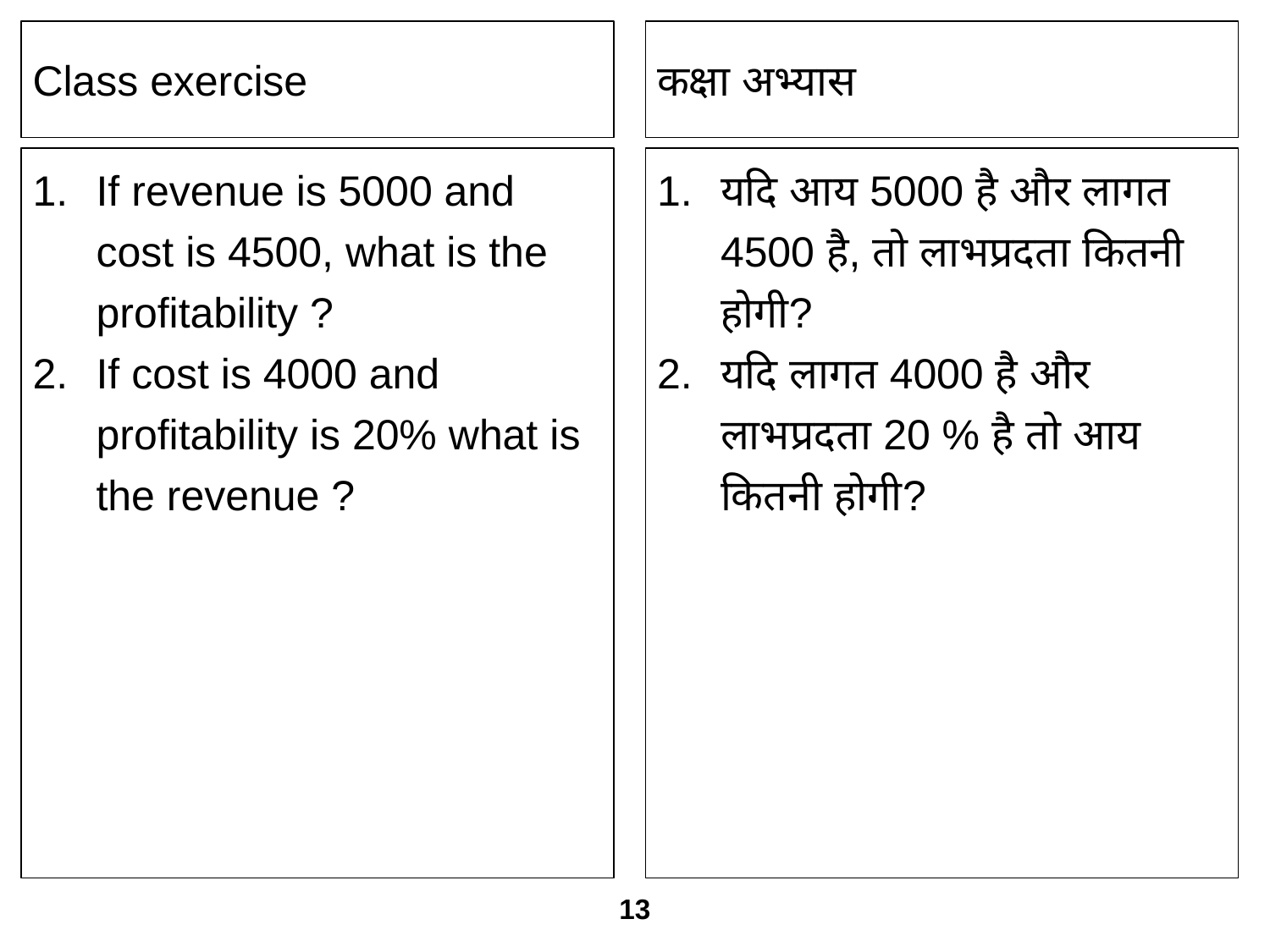

Class exercise
कक्षा अभ्यास
If revenue is 5000 and cost is 4500, what is the profitability ?
If cost is 4000 and profitability is 20% what is the revenue ?

यदि आय 5000 है और लागत 4500 है, तो लाभप्रदता कितनी होगी?
यदि लागत 4000 है और लाभप्रदता 20 % है तो आय कितनी होगी?
13